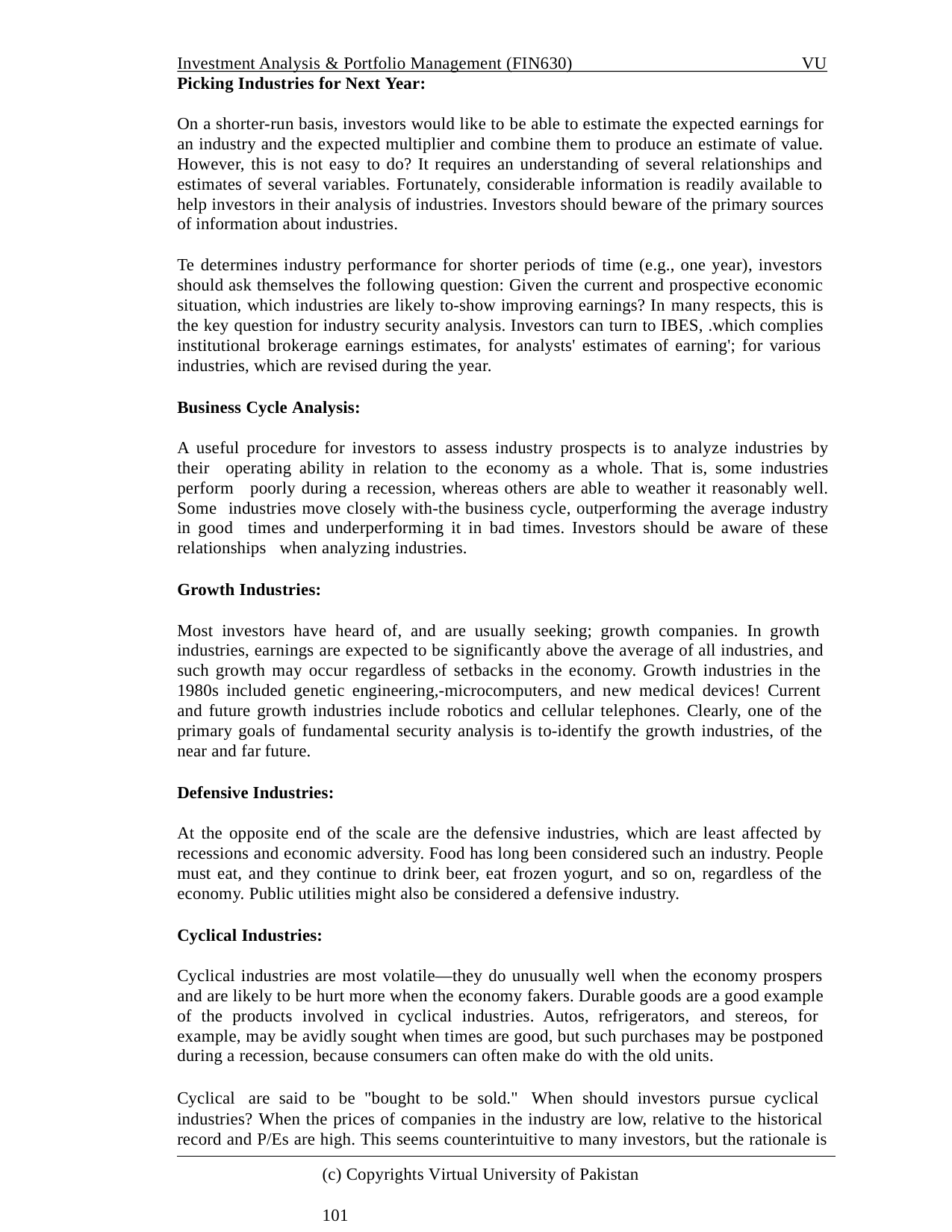

Investment Analysis & Portfolio Management (FIN630)
VU
Picking Industries for Next Year:

On a shorter-run basis, investors would like to be able to estimate the expected earnings for  an industry and the expected multiplier and combine them to produce an estimate of value.  However, this is not easy to do? It requires an understanding of several relationships and  estimates of several variables. Fortunately, considerable information is readily available to  help investors in their analysis of industries. Investors should beware of the primary sources  of information about industries.

Te determines industry performance for shorter periods of time (e.g., one year), investors  should ask themselves the following question: Given the current and prospective economic  situation, which industries are likely to-show improving earnings? In many respects, this is  the key question for industry security analysis. Investors can turn to IBES, .which complies  institutional brokerage earnings estimates, for analysts' estimates of earning'; for various  industries, which are revised during the year.

Business Cycle Analysis:

A useful procedure for investors to assess industry prospects is to analyze industries by their  operating ability in relation to the economy as a whole. That is, some industries perform  poorly during a recession, whereas others are able to weather it reasonably well. Some  industries move closely with-the business cycle, outperforming the average industry in good  times and underperforming it in bad times. Investors should be aware of these relationships  when analyzing industries.

Growth Industries:

Most investors have heard of, and are usually seeking; growth companies. In growth  industries, earnings are expected to be significantly above the average of all industries, and  such growth may occur regardless of setbacks in the economy. Growth industries in the  1980s included genetic engineering,-microcomputers, and new medical devices! Current  and future growth industries include robotics and cellular telephones. Clearly, one of the  primary goals of fundamental security analysis is to-identify the growth industries, of the  near and far future.

Defensive Industries:

At the opposite end of the scale are the defensive industries, which are least affected by  recessions and economic adversity. Food has long been considered such an industry. People  must eat, and they continue to drink beer, eat frozen yogurt, and so on, regardless of the  economy. Public utilities might also be considered a defensive industry.

Cyclical Industries:

Cyclical industries are most volatile—they do unusually well when the economy prospers  and are likely to be hurt more when the economy fakers. Durable goods are a good example  of the products involved in cyclical industries. Autos, refrigerators, and stereos, for  example, may be avidly sought when times are good, but such purchases may be postponed  during a recession, because consumers can often make do with the old units.

Cyclical are said to be "bought to be sold." When should investors pursue cyclical  industries? When the prices of companies in the industry are low, relative to the historical  record and P/Es are high. This seems counterintuitive to many investors, but the rationale is
(c) Copyrights Virtual University of Pakistan	101